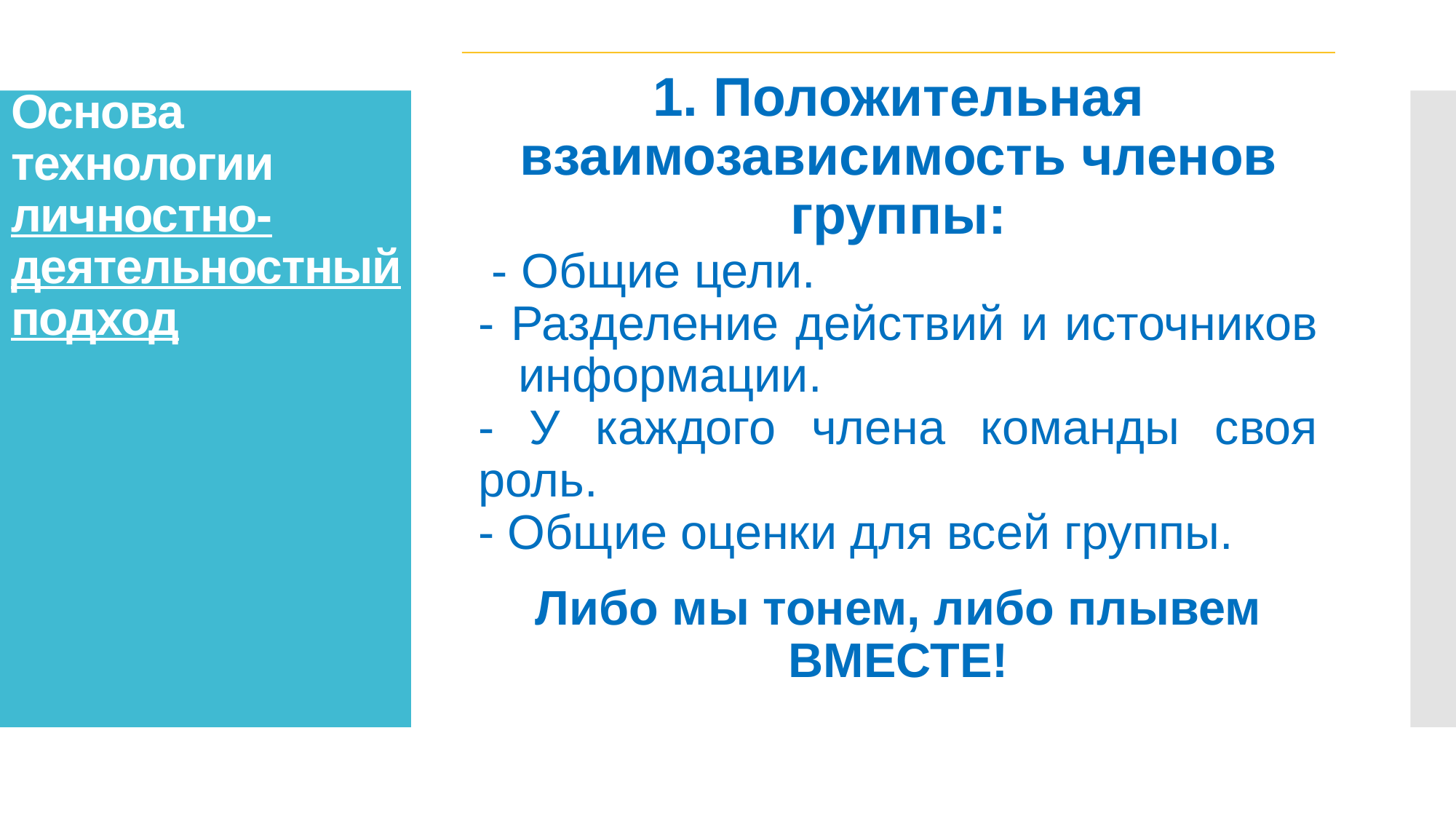

1. Положительная взаимозависимость членов группы:
 - Общие цели.
- Разделение действий и источников
   информации.
- У каждого члена команды своя роль.
- Общие оценки для всей группы.

Либо мы тонем, либо плывем ВМЕСТЕ!

# Основа технологии личностно-деятельностный подход